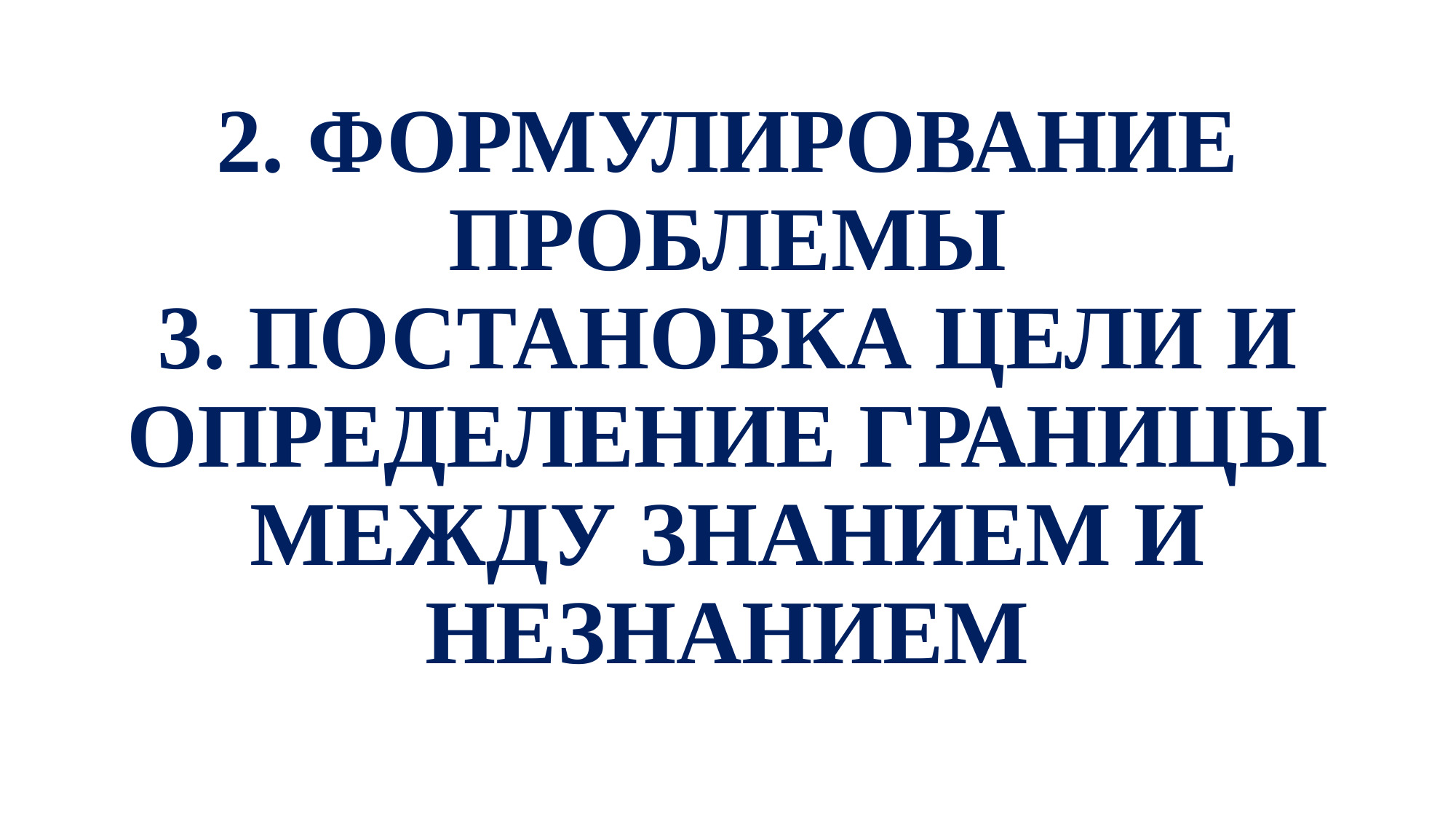

# 2. ФОРМУЛИРОВАНИЕ ПРОБЛЕМЫ 3. ПОСТАНОВКА ЦЕЛИ И ОПРЕДЕЛЕНИЕ ГРАНИЦЫ МЕЖДУ ЗНАНИЕМ И НЕЗНАНИЕМ